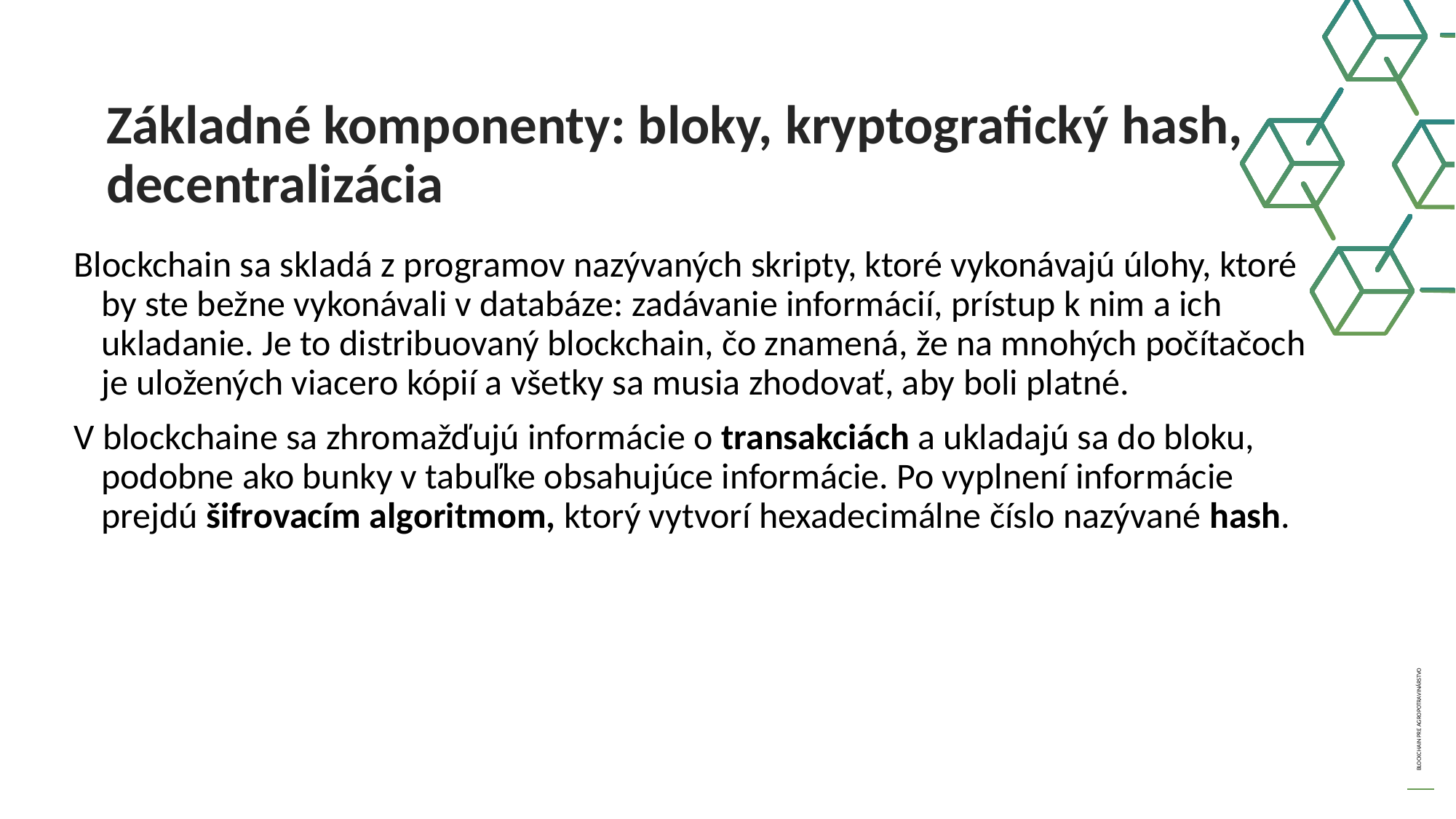

Základné komponenty: bloky, kryptografický hash, decentralizácia
Blockchain sa skladá z programov nazývaných skripty, ktoré vykonávajú úlohy, ktoré by ste bežne vykonávali v databáze: zadávanie informácií, prístup k nim a ich ukladanie. Je to distribuovaný blockchain, čo znamená, že na mnohých počítačoch je uložených viacero kópií a všetky sa musia zhodovať, aby boli platné.
V blockchaine sa zhromažďujú informácie o transakciách a ukladajú sa do bloku, podobne ako bunky v tabuľke obsahujúce informácie. Po vyplnení informácie prejdú šifrovacím algoritmom, ktorý vytvorí hexadecimálne číslo nazývané hash.